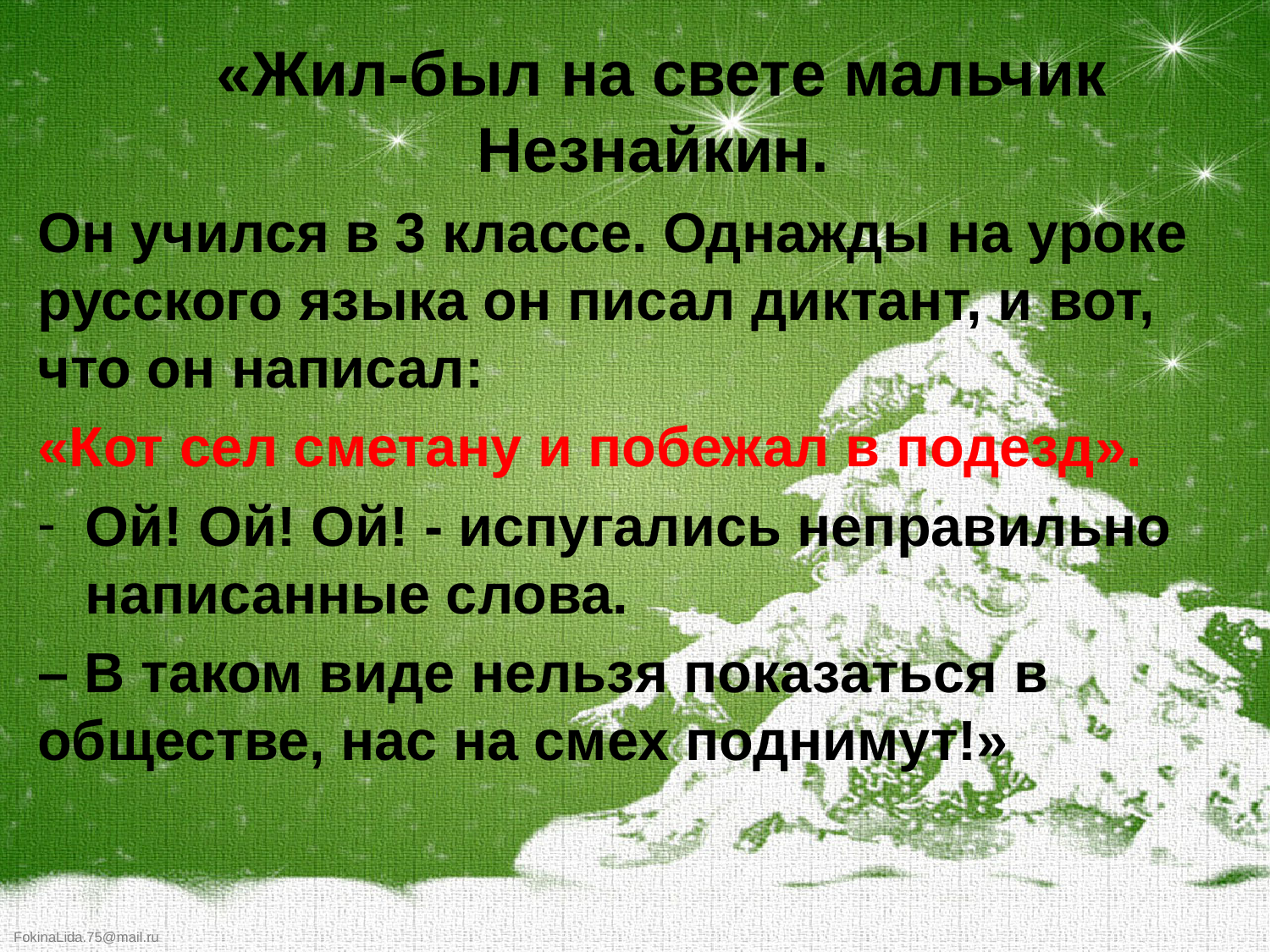

«Жил-был на свете мальчик Незнайкин.
Он учился в 3 классе. Однажды на уроке русского языка он писал диктант, и вот, что он написал:
«Кот сел сметану и побежал в подезд».
Ой! Ой! Ой! - испугались неправильно написанные слова.
– В таком виде нельзя показаться в обществе, нас на смех поднимут!»